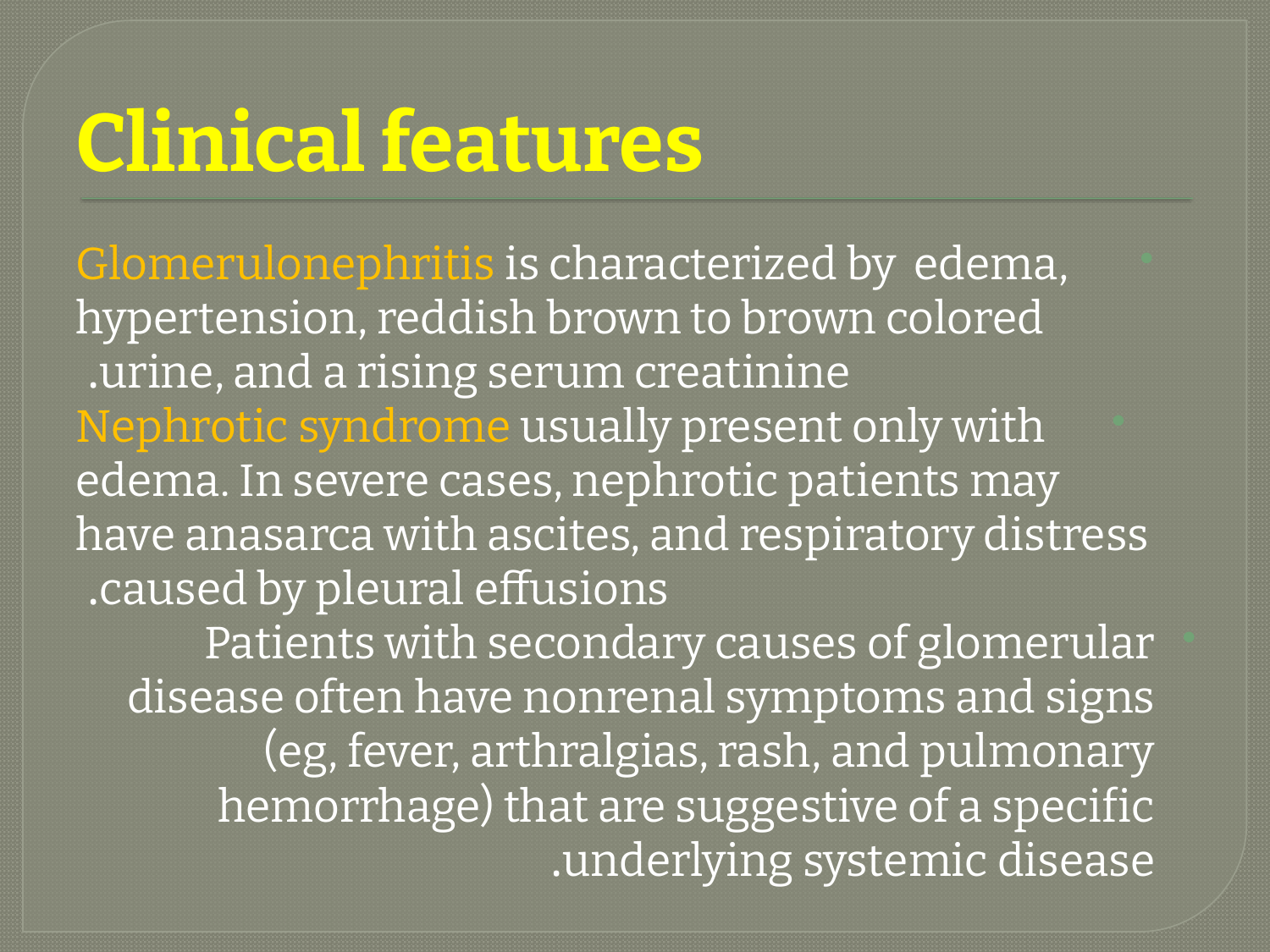

# Clinical features
  Glomerulonephritis is characterized by  edema, hypertension, reddish brown to brown colored urine, and a rising serum creatinine.
 Nephrotic syndrome usually present only with edema. In severe cases, nephrotic patients may have anasarca with ascites, and respiratory distress caused by pleural effusions.
Patients with secondary causes of glomerular disease often have nonrenal symptoms and signs (eg, fever, arthralgias, rash, and pulmonary hemorrhage) that are suggestive of a specific underlying systemic disease.